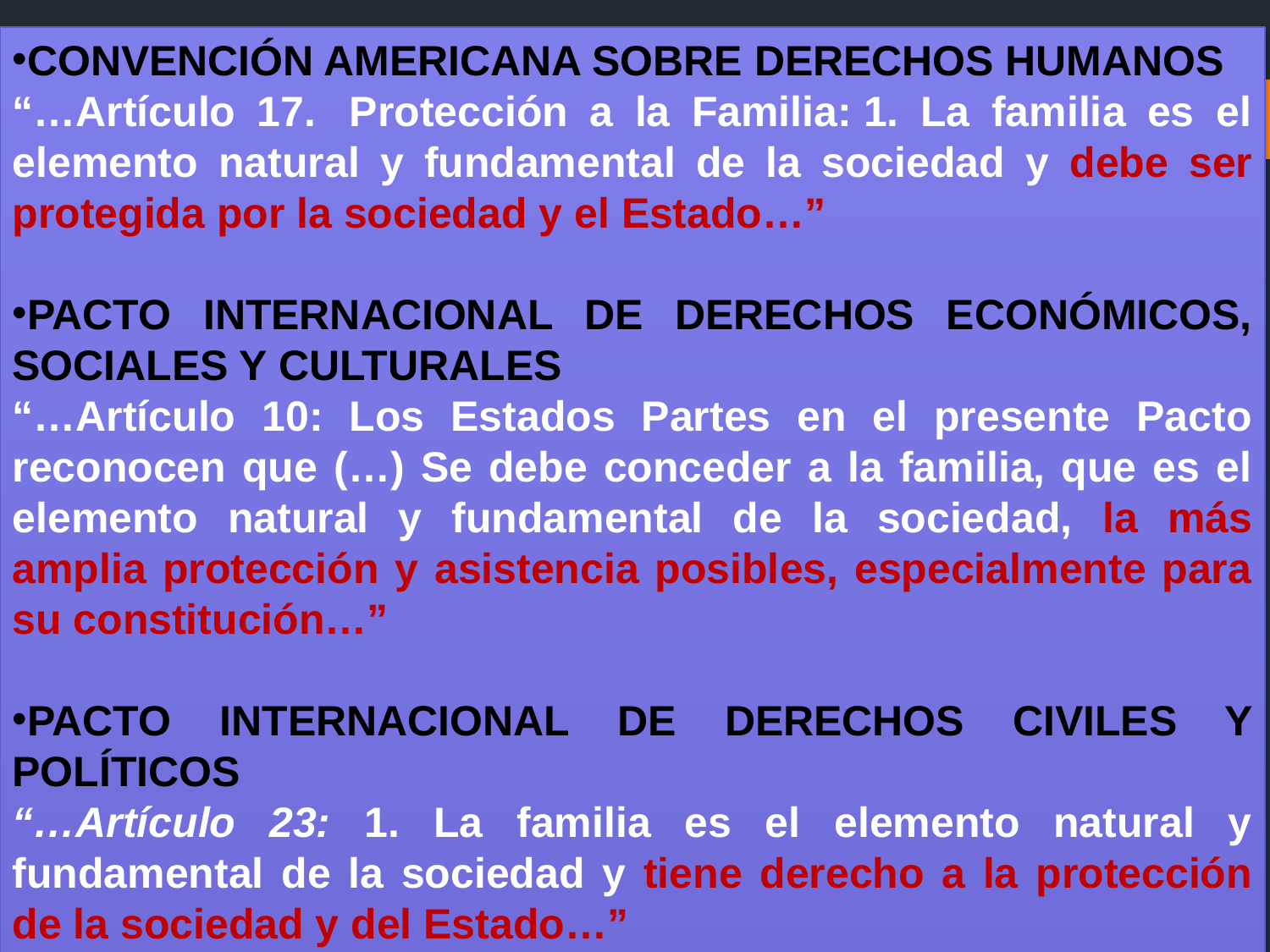

CONVENCIÓN AMERICANA SOBRE DERECHOS HUMANOS
“…Artículo 17.  Protección a la Familia: 1. La familia es el elemento natural y fundamental de la sociedad y debe ser protegida por la sociedad y el Estado…”

PACTO INTERNACIONAL DE DERECHOS ECONÓMICOS, SOCIALES Y CULTURALES
“…Artículo 10: Los Estados Partes en el presente Pacto reconocen que (…) Se debe conceder a la familia, que es el elemento natural y fundamental de la sociedad, la más amplia protección y asistencia posibles, especialmente para su constitución…”

PACTO INTERNACIONAL DE DERECHOS CIVILES Y POLÍTICOS
“…Artículo 23: 1. La familia es el elemento natural y fundamental de la sociedad y tiene derecho a la protección de la sociedad y del Estado…”